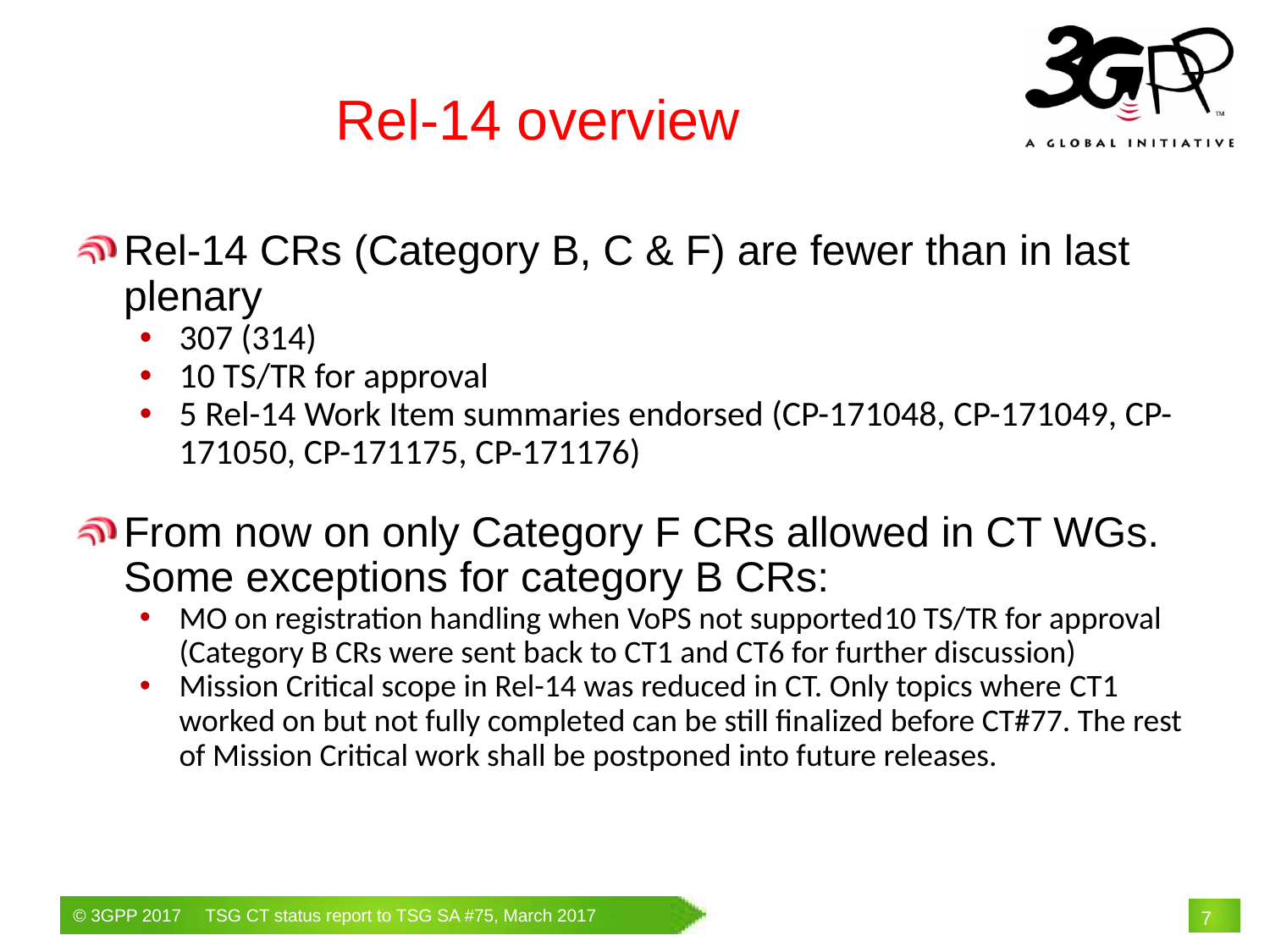

Rel-14 overview
Rel-14 CRs (Category B, C & F) are fewer than in last plenary
307 (314)
10 TS/TR for approval
5 Rel-14 Work Item summaries endorsed (CP-171048, CP-171049, CP-171050, CP-171175, CP-171176)

From now on only Category F CRs allowed in CT WGs. Some exceptions for category B CRs:
MO on registration handling when VoPS not supported10 TS/TR for approval (Category B CRs were sent back to CT1 and CT6 for further discussion)
Mission Critical scope in Rel-14 was reduced in CT. Only topics where CT1 worked on but not fully completed can be still finalized before CT#77. The rest of Mission Critical work shall be postponed into future releases.

# 7